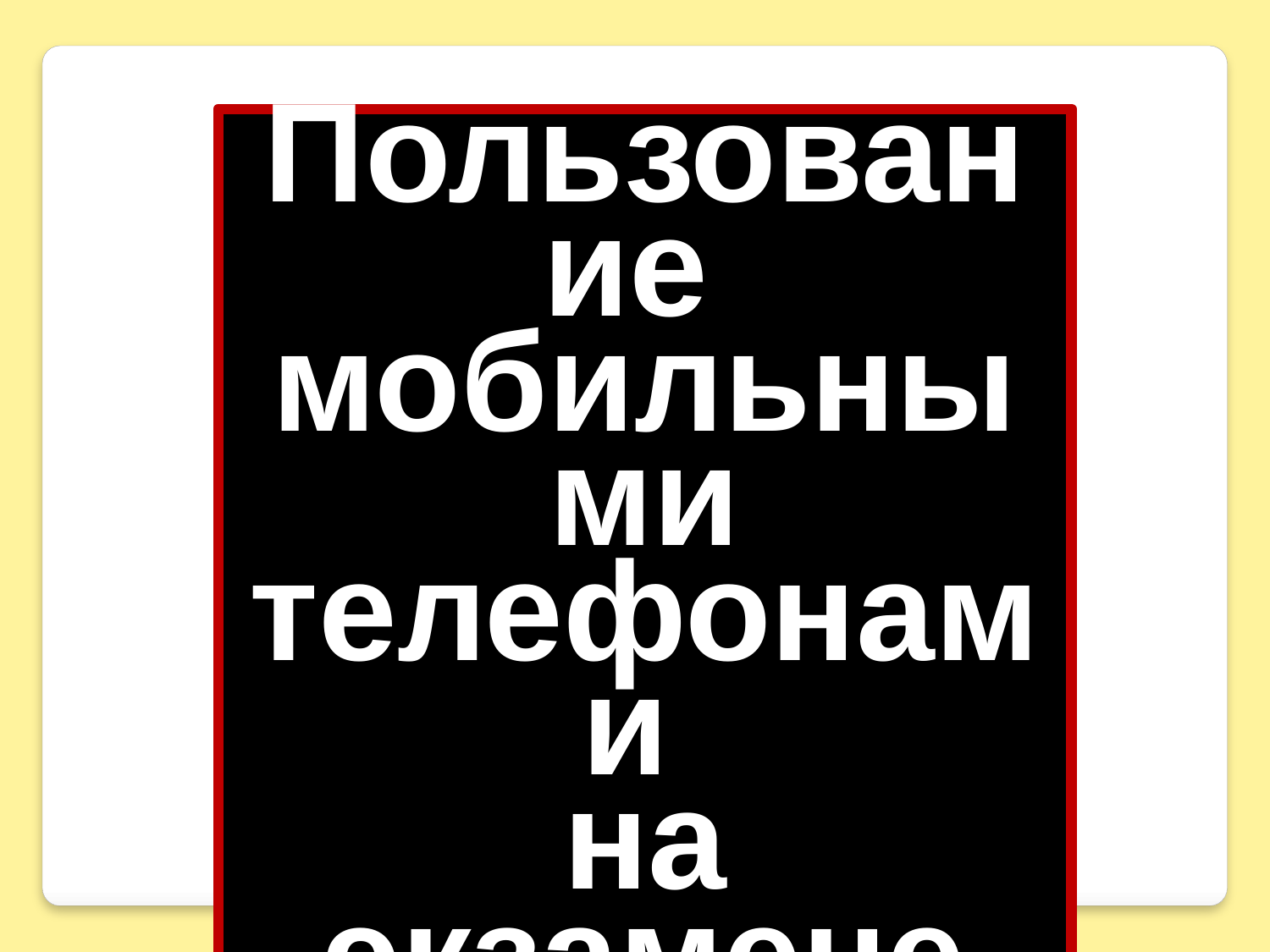

Пользование  мобильными телефонами
на экзамене категорически запрещается.